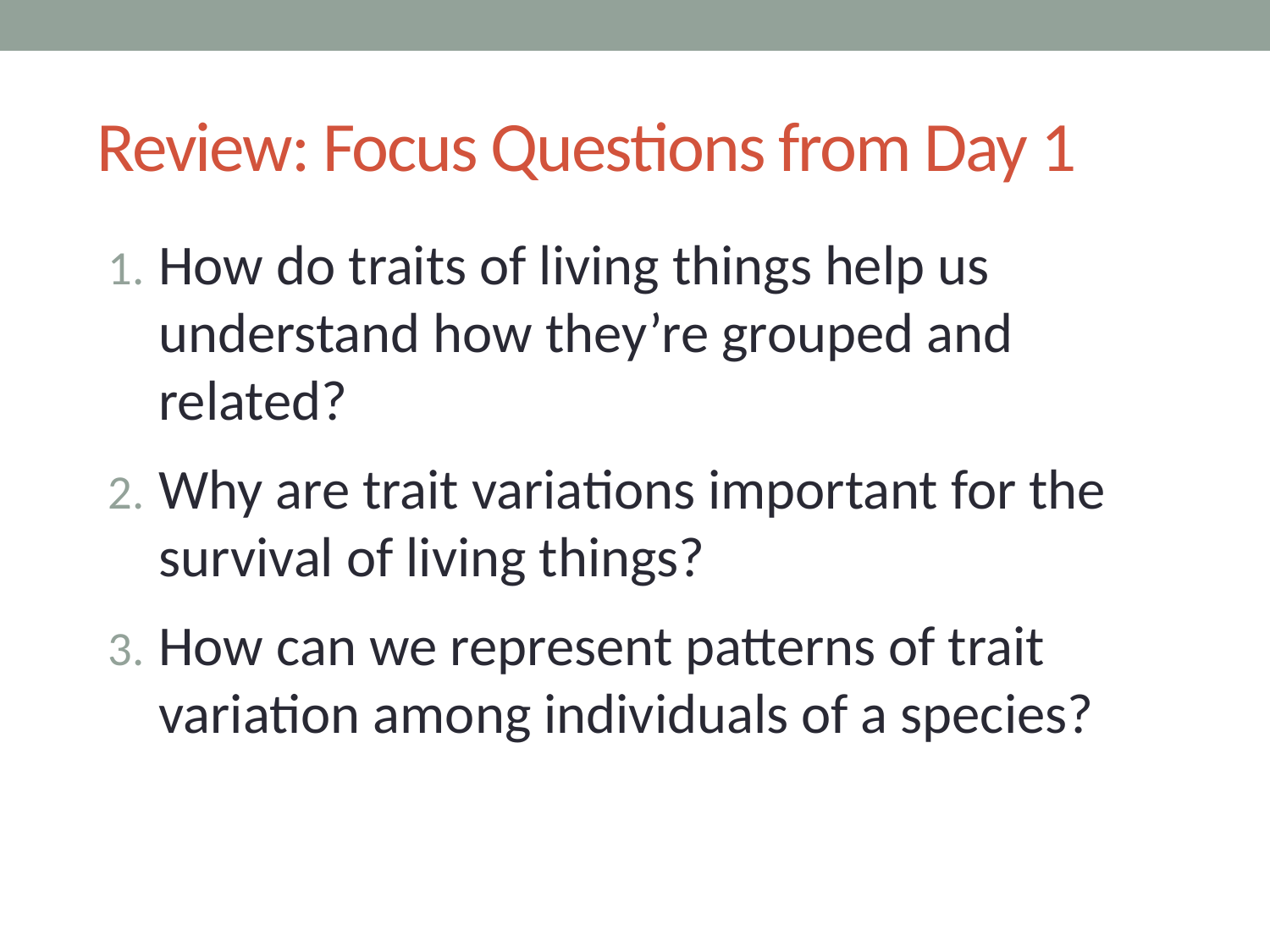

# Review: Focus Questions from Day 1
How do traits of living things help us understand how they’re grouped and related?
Why are trait variations important for the survival of living things?
How can we represent patterns of trait variation among individuals of a species?